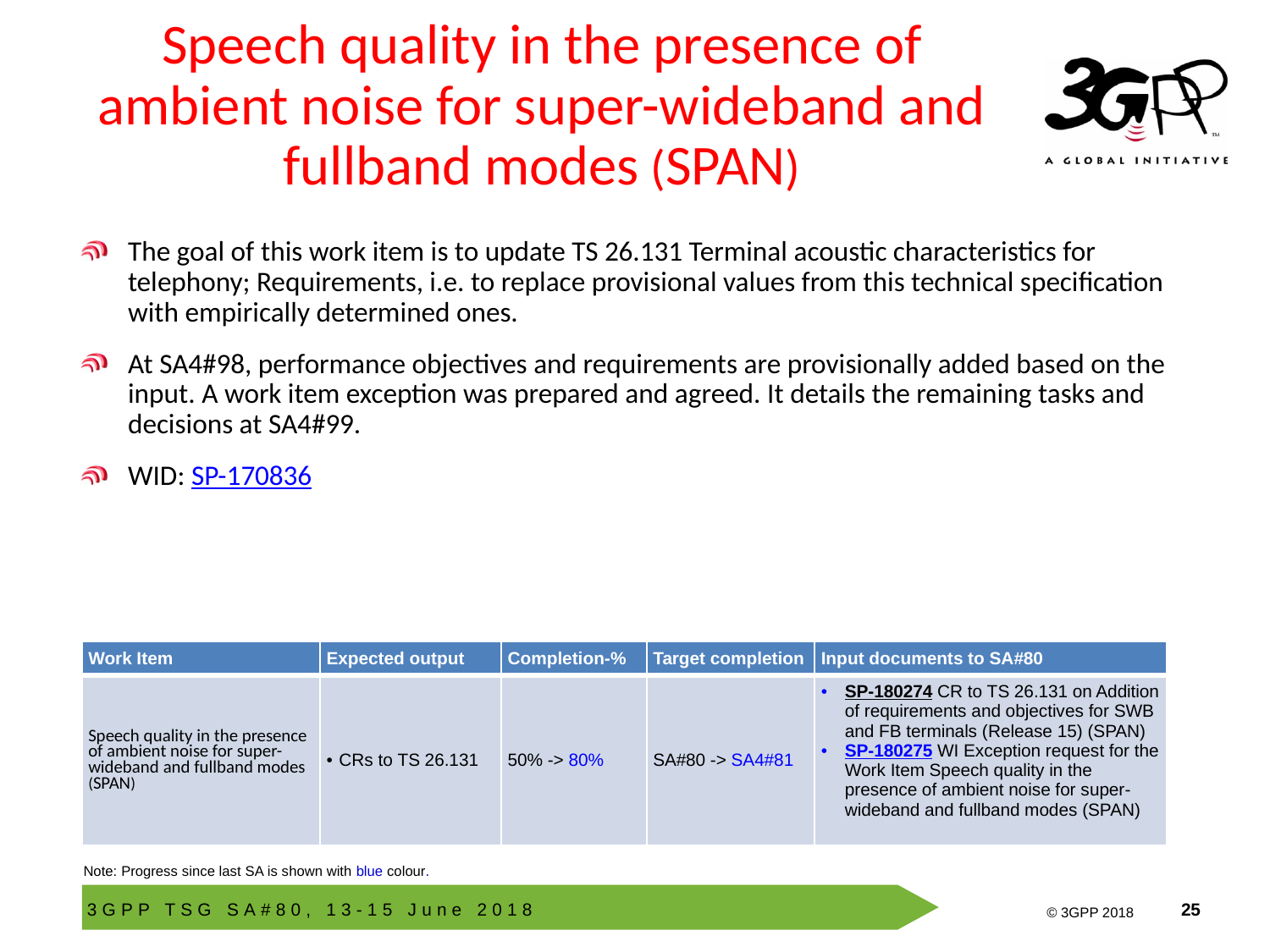

# Speech quality in the presence of ambient noise for super-wideband and fullband modes (SPAN)
The goal of this work item is to update TS 26.131 Terminal acoustic characteristics for telephony; Requirements, i.e. to replace provisional values from this technical specification with empirically determined ones.
At SA4#98, performance objectives and requirements are provisionally added based on the input. A work item exception was prepared and agreed. It details the remaining tasks and decisions at SA4#99.
WID: SP-170836
| Work Item | Expected output | Completion-% | Target completion | Input documents to SA#80 |
| --- | --- | --- | --- | --- |
| Speech quality in the presence of ambient noise for super-wideband and fullband modes (SPAN) | CRs to TS 26.131 | 50% -> 80% | SA#80 -> SA4#81 | SP-180274 CR to TS 26.131 on Addition of requirements and objectives for SWB and FB terminals (Release 15) (SPAN) SP-180275 WI Exception request for the Work Item Speech quality in the presence of ambient noise for super-wideband and fullband modes (SPAN) |
Note: Progress since last SA is shown with blue colour.